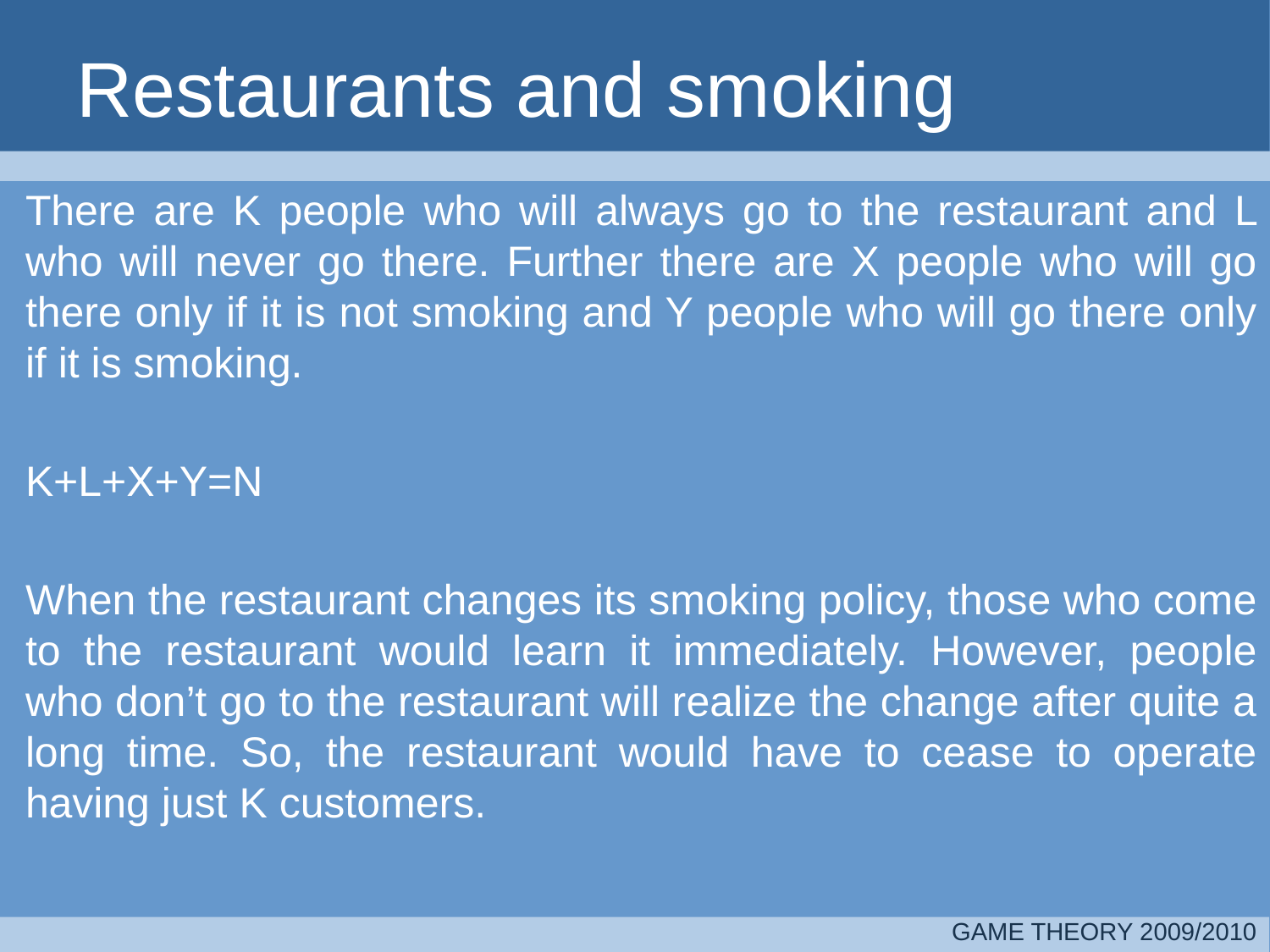

# Restaurants and smoking
	There are K people who will always go to the restaurant and L who will never go there. Further there are X people who will go there only if it is not smoking and Y people who will go there only if it is smoking.

	K+L+X+Y=N

	When the restaurant changes its smoking policy, those who come to the restaurant would learn it immediately. However, people who don’t go to the restaurant will realize the change after quite a long time. So, the restaurant would have to cease to operate having just K customers.

GAME THEORY 2009/2010